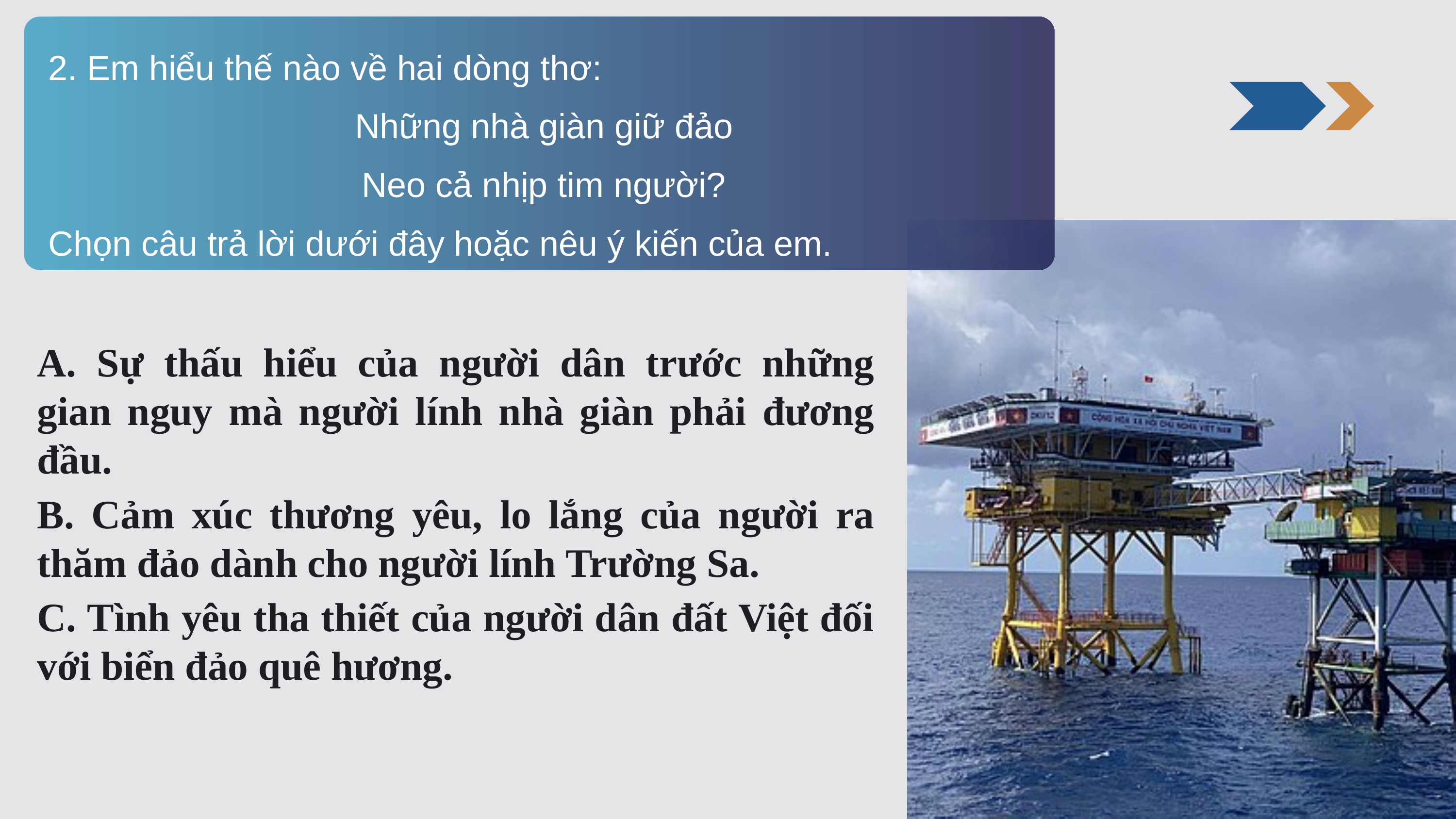

2. Em hiểu thế nào về hai dòng thơ:
Những nhà giàn giữ đảo
Neo cả nhịp tim người?
Chọn câu trả lời dưới đây hoặc nêu ý kiến của em.

A. Sự thấu hiểu của người dân trước những gian nguy mà người lính nhà giàn phải đương đầu.
B. Cảm xúc thương yêu, lo lắng của người ra thăm đảo dành cho người lính Trường Sa.
C. Tình yêu tha thiết của người dân đất Việt đối với biển đảo quê hương.